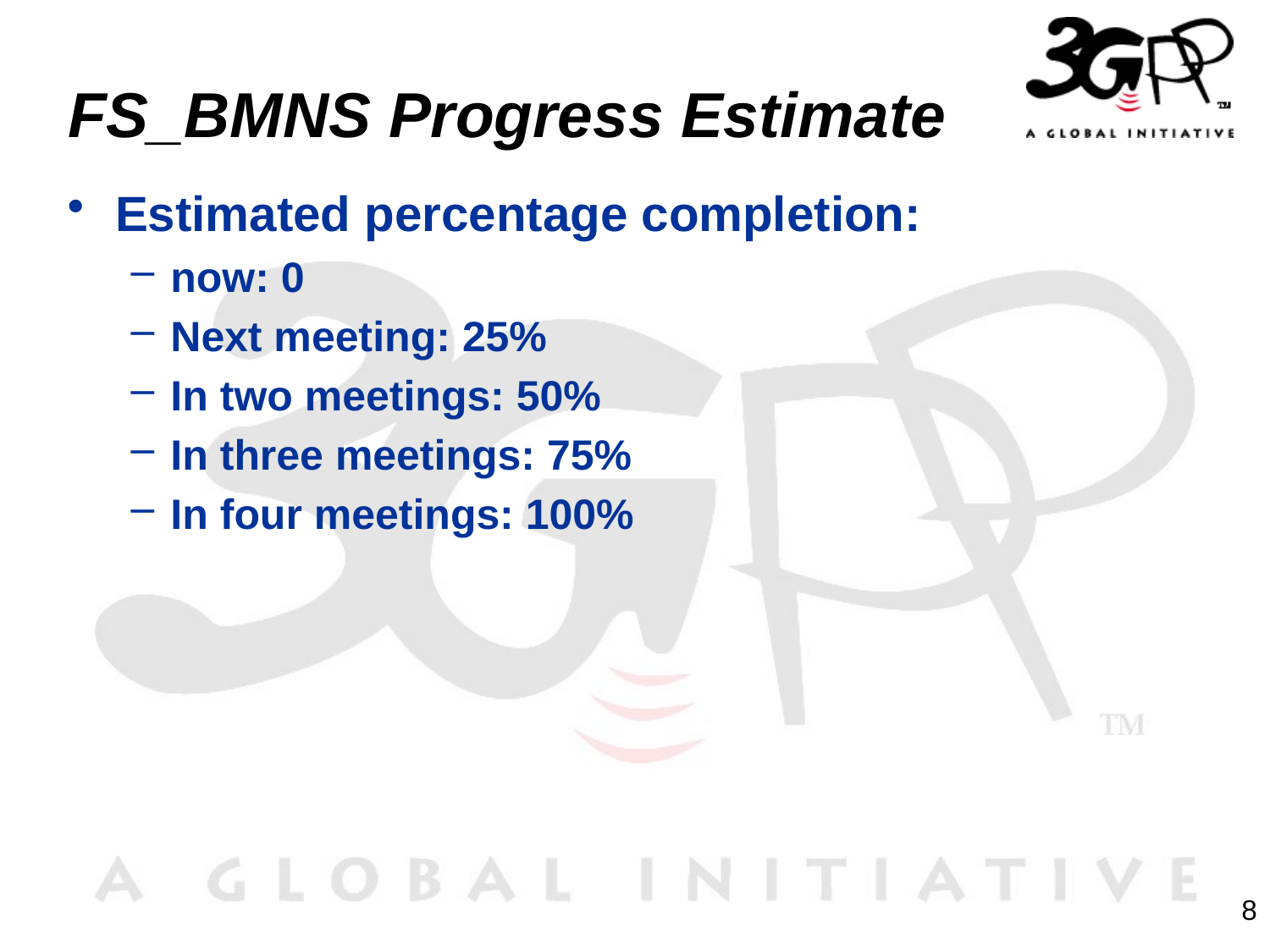

# FS_BMNS Progress Estimate
Estimated percentage completion:
now: 0
Next meeting: 25%
In two meetings: 50%
In three meetings: 75%
In four meetings: 100%
8